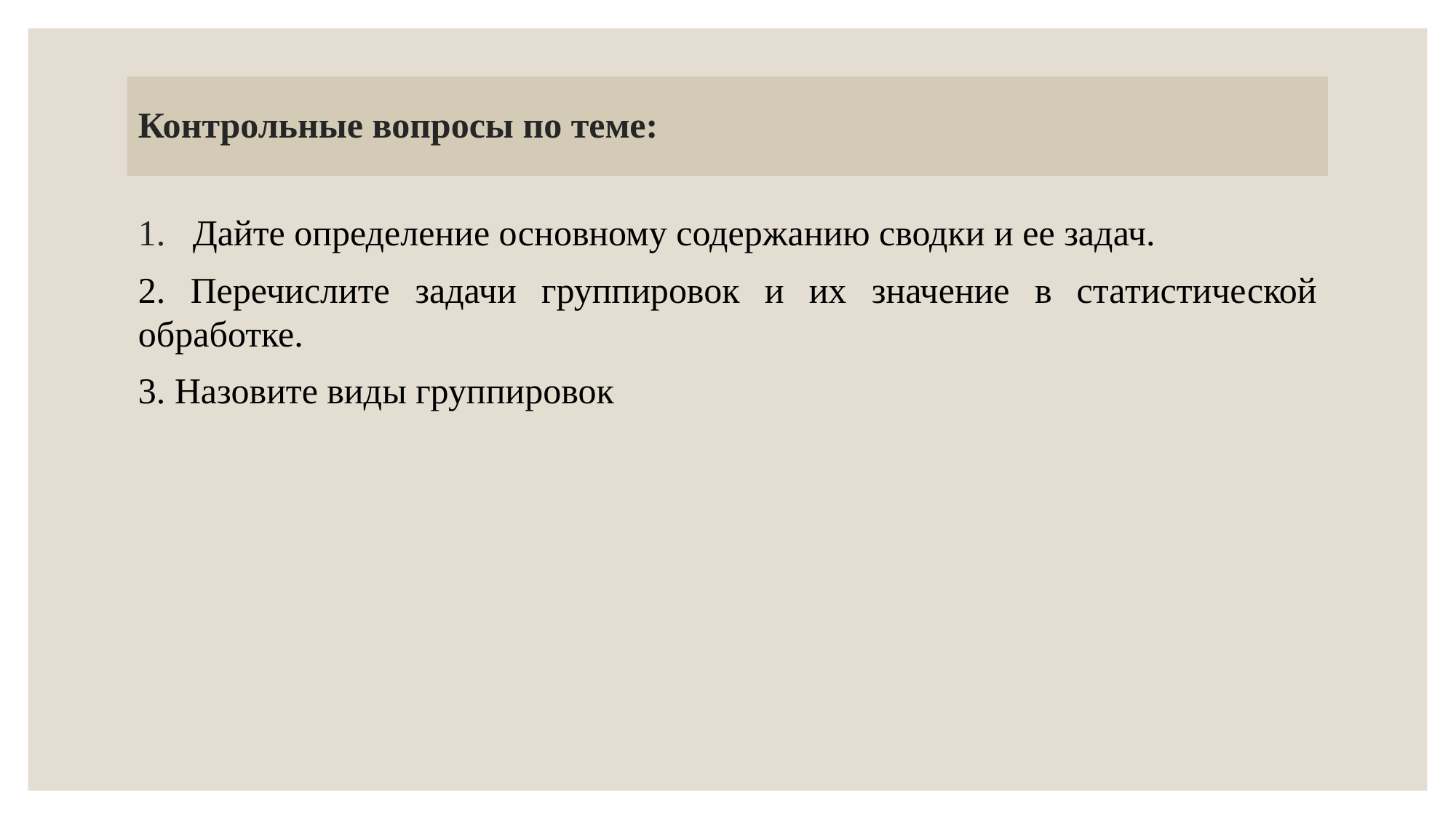

# Контрольные вопросы по теме:
Дайте определение основному содер­жанию сводки и ее задач.
2. Перечислите задачи группировок и их значение в ста­тистической обработке.
3. Назовите виды группировок